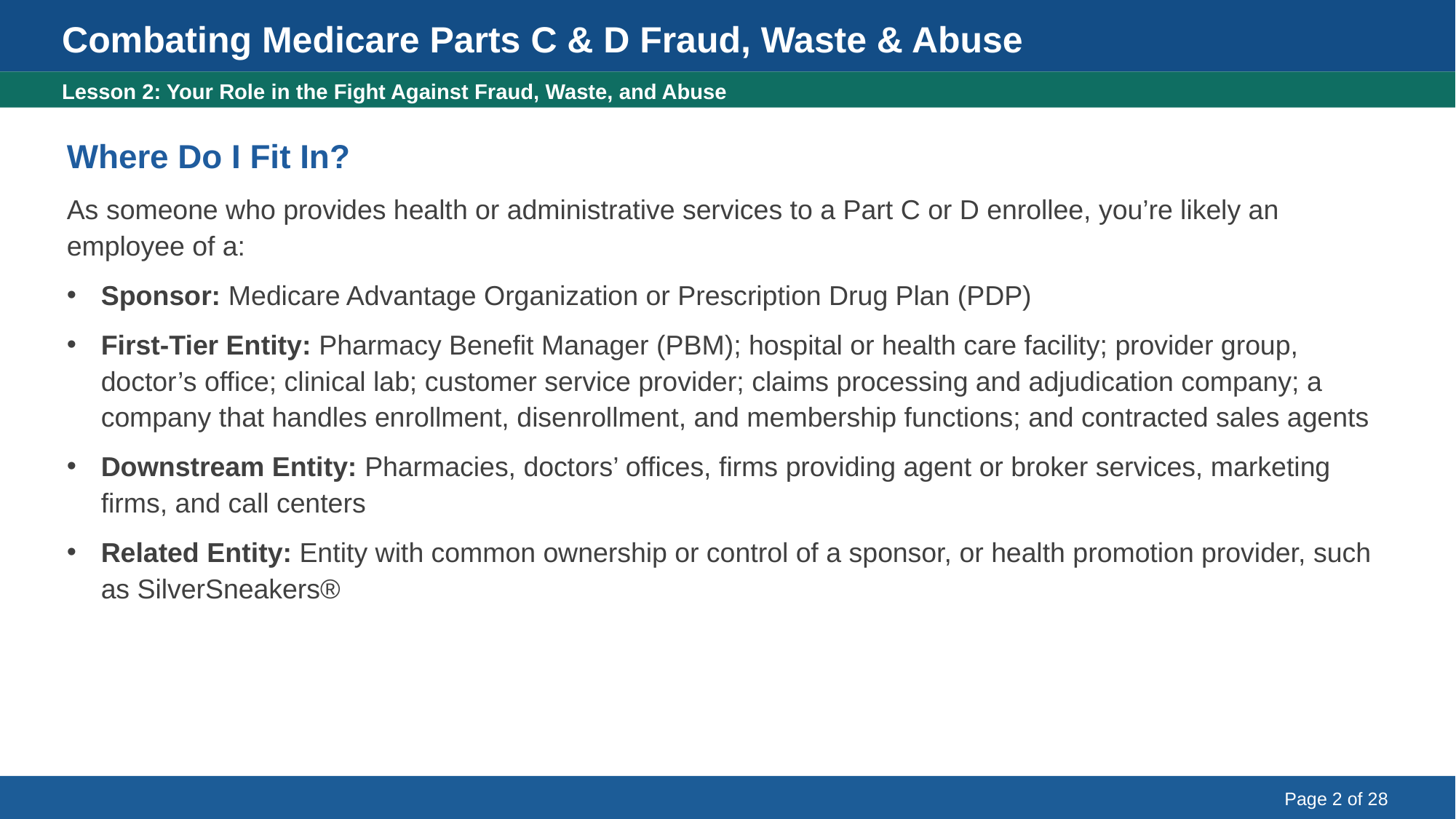

Combating Medicare Parts C & D Fraud, Waste & Abuse
Where do I fit in?

Lesson 2: Your Role in the Fight Against Fraud, Waste, and Abuse
Where Do I Fit In?
As someone who provides health or administrative services to a Part C or D enrollee, you’re likely an employee of a:
Sponsor: Medicare Advantage Organization or Prescription Drug Plan (PDP)
First-Tier Entity: Pharmacy Benefit Manager (PBM); hospital or health care facility; provider group, doctor’s office; clinical lab; customer service provider; claims processing and adjudication company; a company that handles enrollment, disenrollment, and membership functions; and contracted sales agents
Downstream Entity: Pharmacies, doctors’ offices, firms providing agent or broker services, marketing firms, and call centers
Related Entity: Entity with common ownership or control of a sponsor, or health promotion provider, such as SilverSneakers®

Page 2 of 28